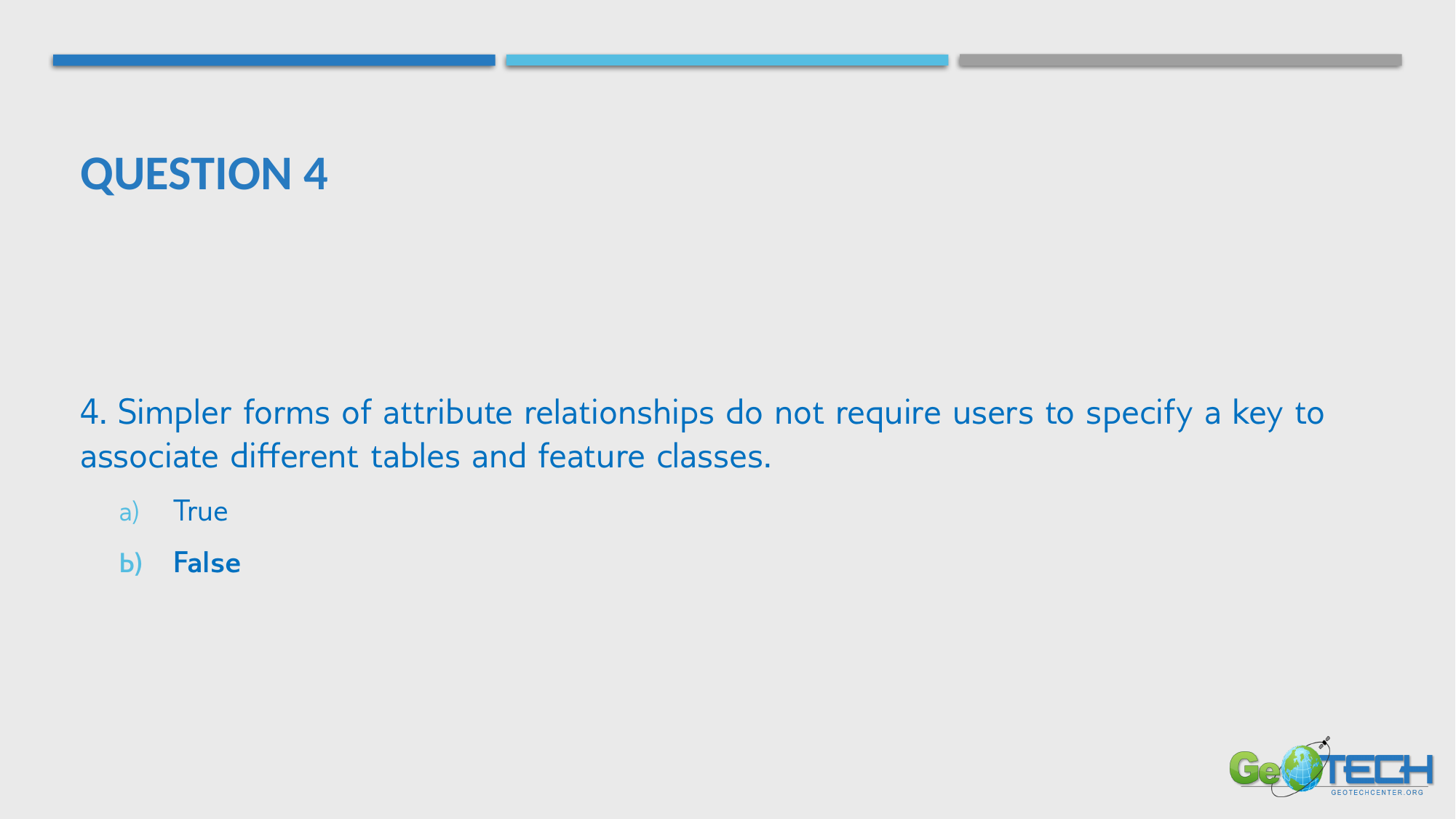

# Question 4
4. Simpler forms of attribute relationships do not require users to specify a key to associate different tables and feature classes.
True
False